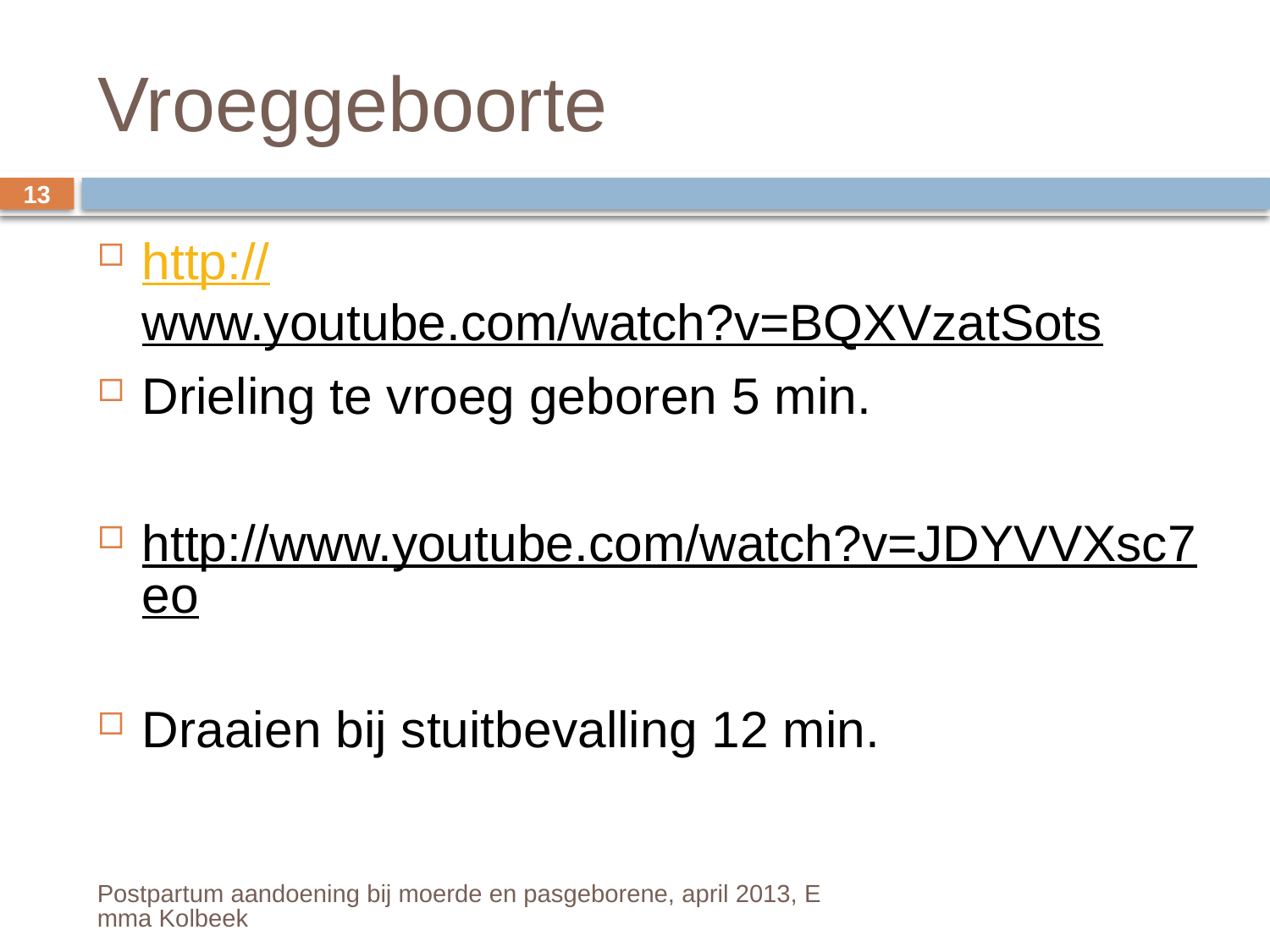

# Vroeggeboorte
13
http://www.youtube.com/watch?v=BQXVzatSots
Drieling te vroeg geboren 5 min.

http://www.youtube.com/watch?v=JDYVVXsc7eo
Draaien bij stuitbevalling 12 min.

Postpartum aandoening bij moerde en pasgeborene, april 2013, Emma Kolbeek